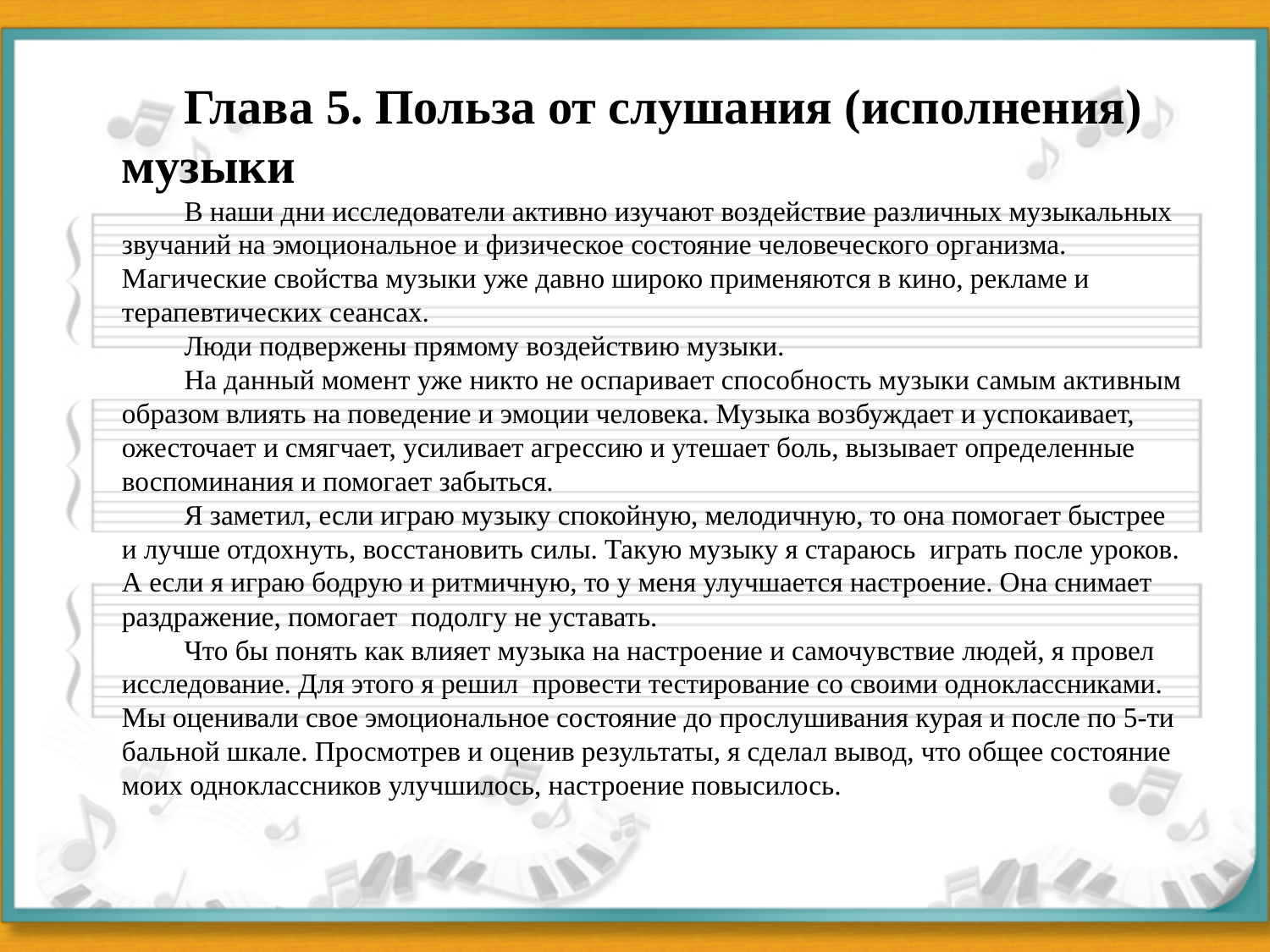

Глава 5. Польза от слушания (исполнения) музыки
В наши дни исследователи активно изучают воздействие различных музыкальных звучаний на эмоциональное и физическое состояние человеческого организма. Магические свойства музыки уже давно широко применяются в кино, рекламе и терапевтических сеансах.
Люди подвержены прямому воздействию музыки.
На данный момент уже никто не оспаривает способность музыки самым активным образом влиять на поведение и эмоции человека. Музыка возбуждает и успокаивает, ожесточает и смягчает, усиливает агрессию и утешает боль, вызывает определенные воспоминания и помогает забыться.
Я заметил, если играю музыку спокойную, мелодичную, то она помогает быстрее и лучше отдохнуть, восстановить силы. Такую музыку я стараюсь  играть после уроков. А если я играю бодрую и ритмичную, то у меня улучшается настроение. Она снимает раздражение, помогает  подолгу не уставать.
Что бы понять как влияет музыка на настроение и самочувствие людей, я провел исследование. Для этого я решил  провести тестирование со своими одноклассниками.  Мы оценивали свое эмоциональное состояние до прослушивания курая и после по 5-ти бальной шкале. Просмотрев и оценив результаты, я сделал вывод, что общее состояние моих одноклассников улучшилось, настроение повысилось.